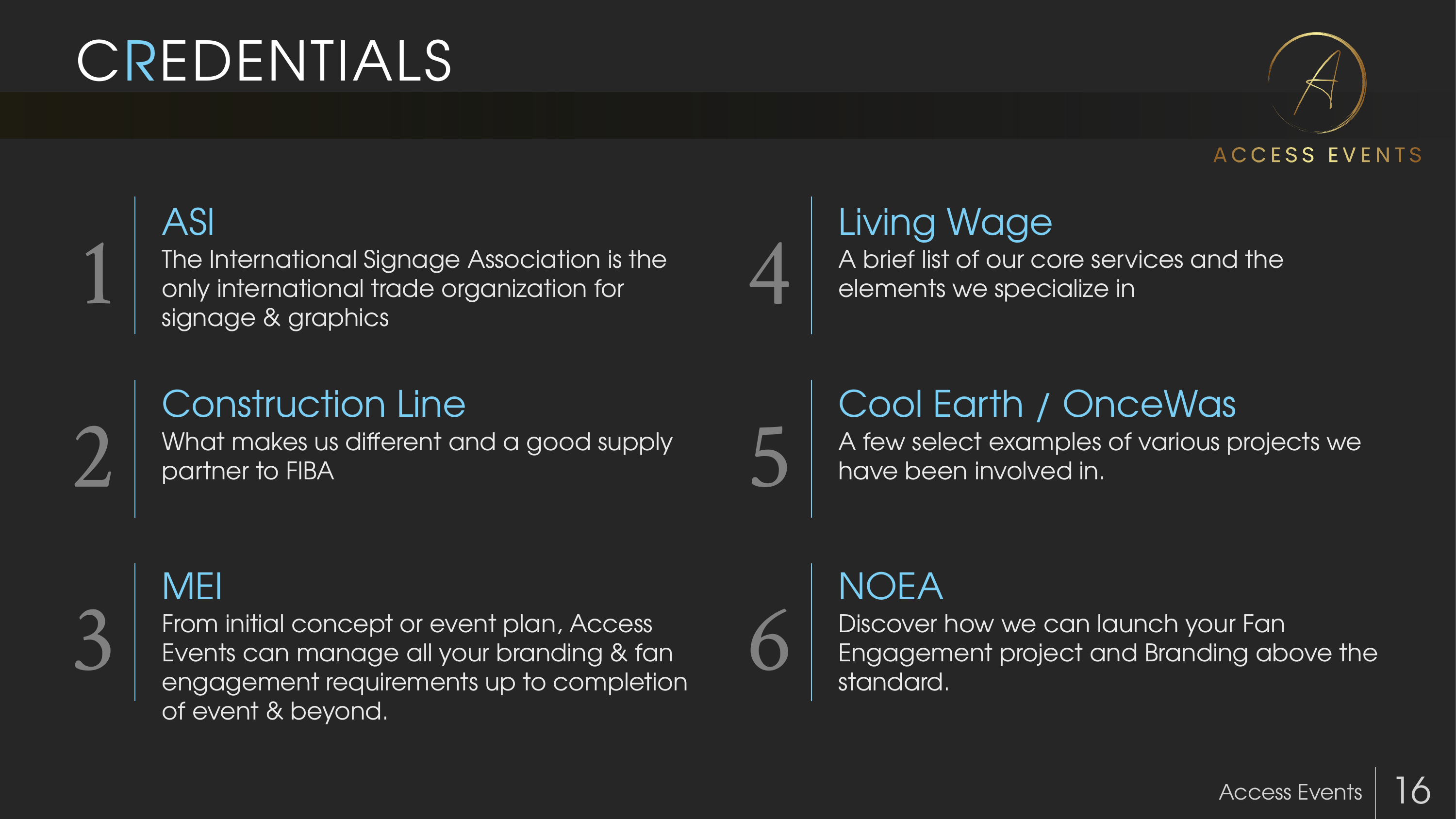

# CREDENTIALS

ASI
Living Wage
The International Signage Association is the only international trade organization for signage & graphics
A brief list of our core services and the elements we specialize in
Construction Line
Cool Earth / OnceWas
What makes us different and a good supply partner to FIBA
A few select examples of various projects we have been involved in.
MEI
NOEA
From initial concept or event plan, Access Events can manage all your branding & fan engagement requirements up to completion of event & beyond.
Discover how we can launch your Fan Engagement project and Branding above the standard.
Access Events
16